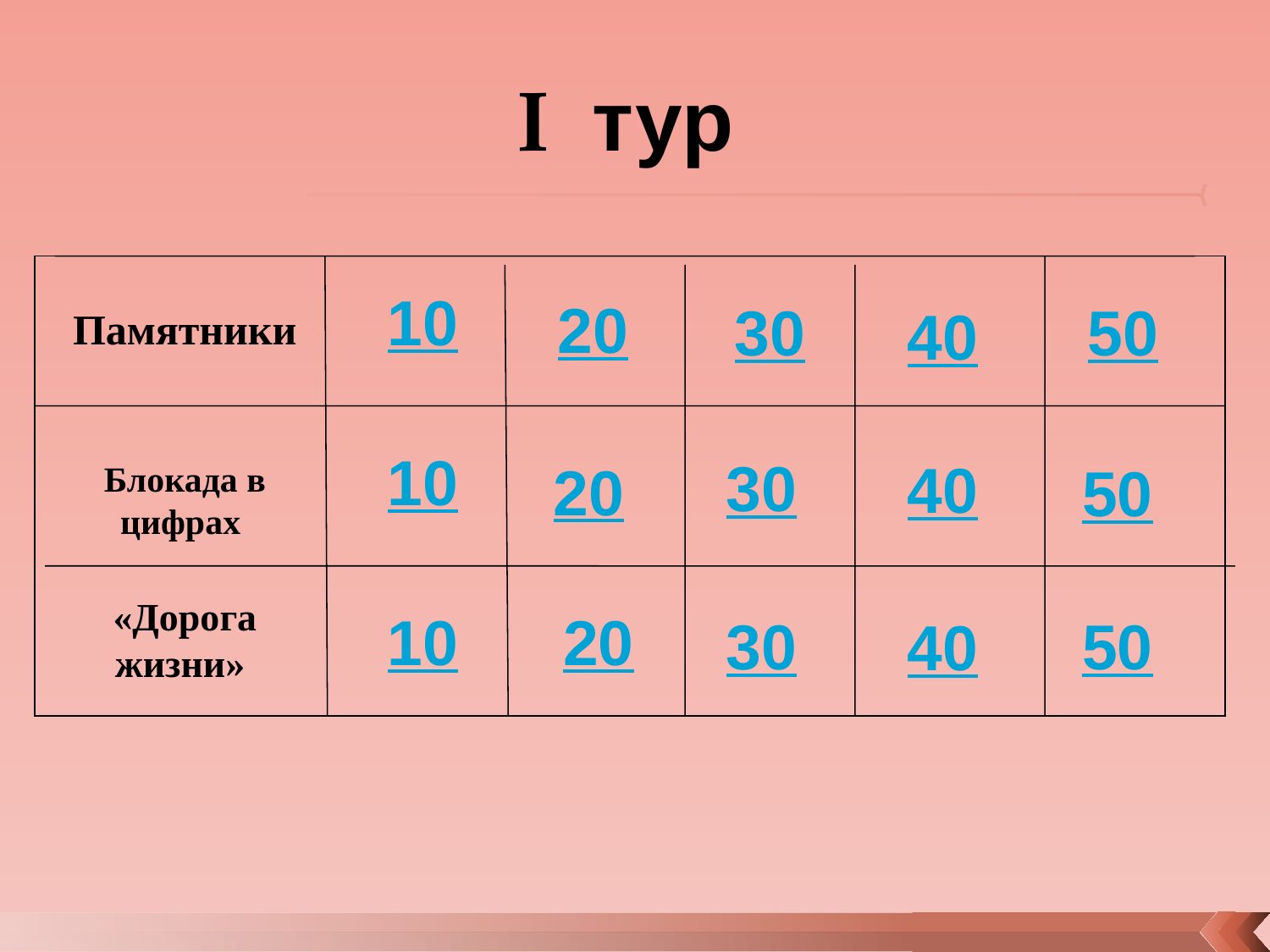

# I  тур

10
20
50
30
40
Памятники

10
30
40
20
50
Блокада в цифрах

«Дорога жизни»
10
20
30
50
40